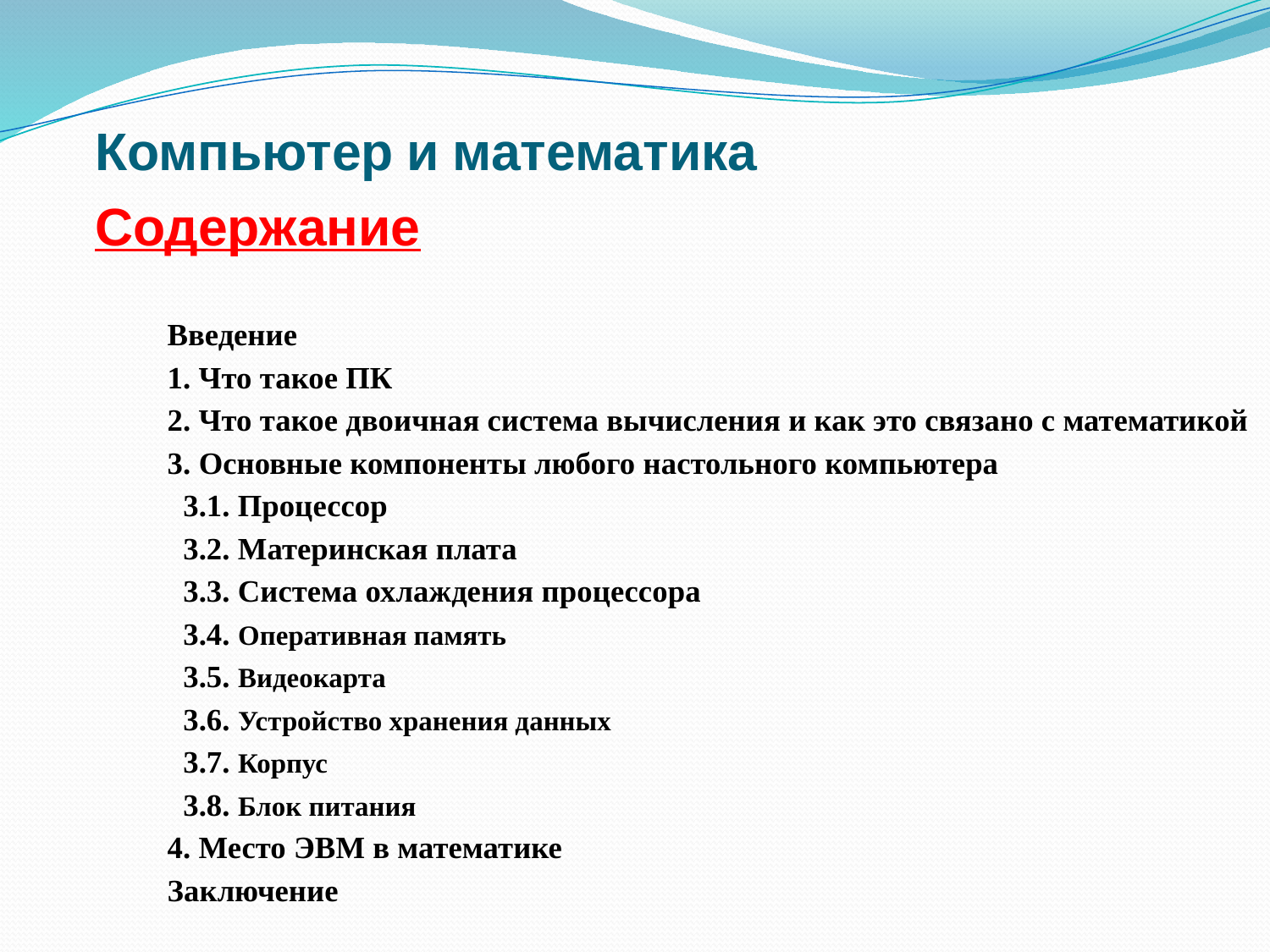

# Компьютер и математика Содержание

Введение
1. Что такое ПК
2. Что такое двоичная система вычисления и как это связано с математикой
3. Основные компоненты любого настольного компьютера
  3.1. Процессор
  3.2. Материнская плата
  3.3. Система охлаждения процессора
  3.4. Оперативная память
  3.5. Видеокарта
  3.6. Устройство хранения данных
  3.7. Корпус
  3.8. Блок питания
4. Место ЭВМ в математике
Заключение